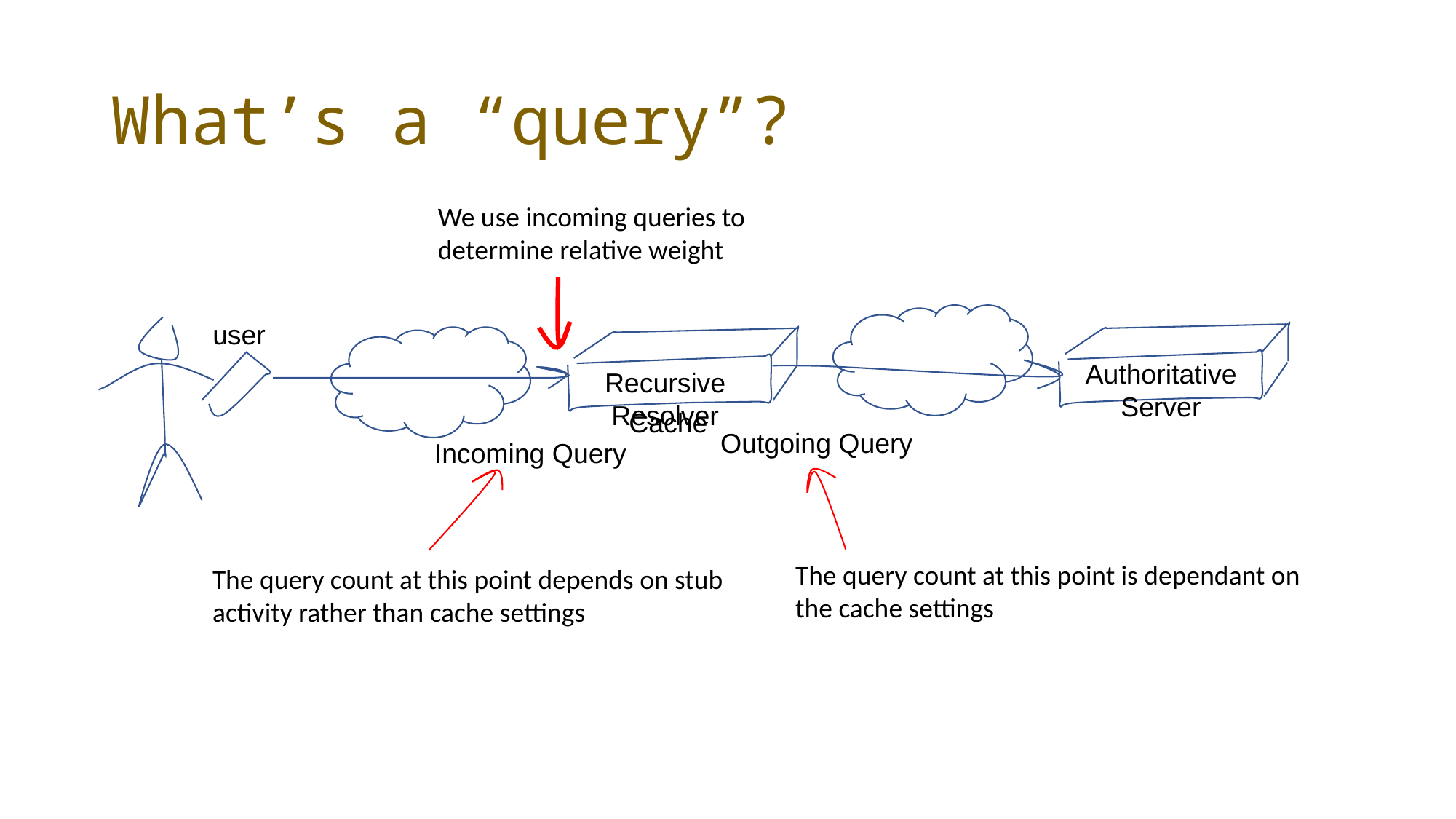

# What’s a “query”?
We use incoming queries to determine relative weight

user

Authoritative Server

Recursive Resolver

Cache
Outgoing Query
Incoming Query

The query count at this point is dependant on the cache settings
The query count at this point depends on stub activity rather than cache settings